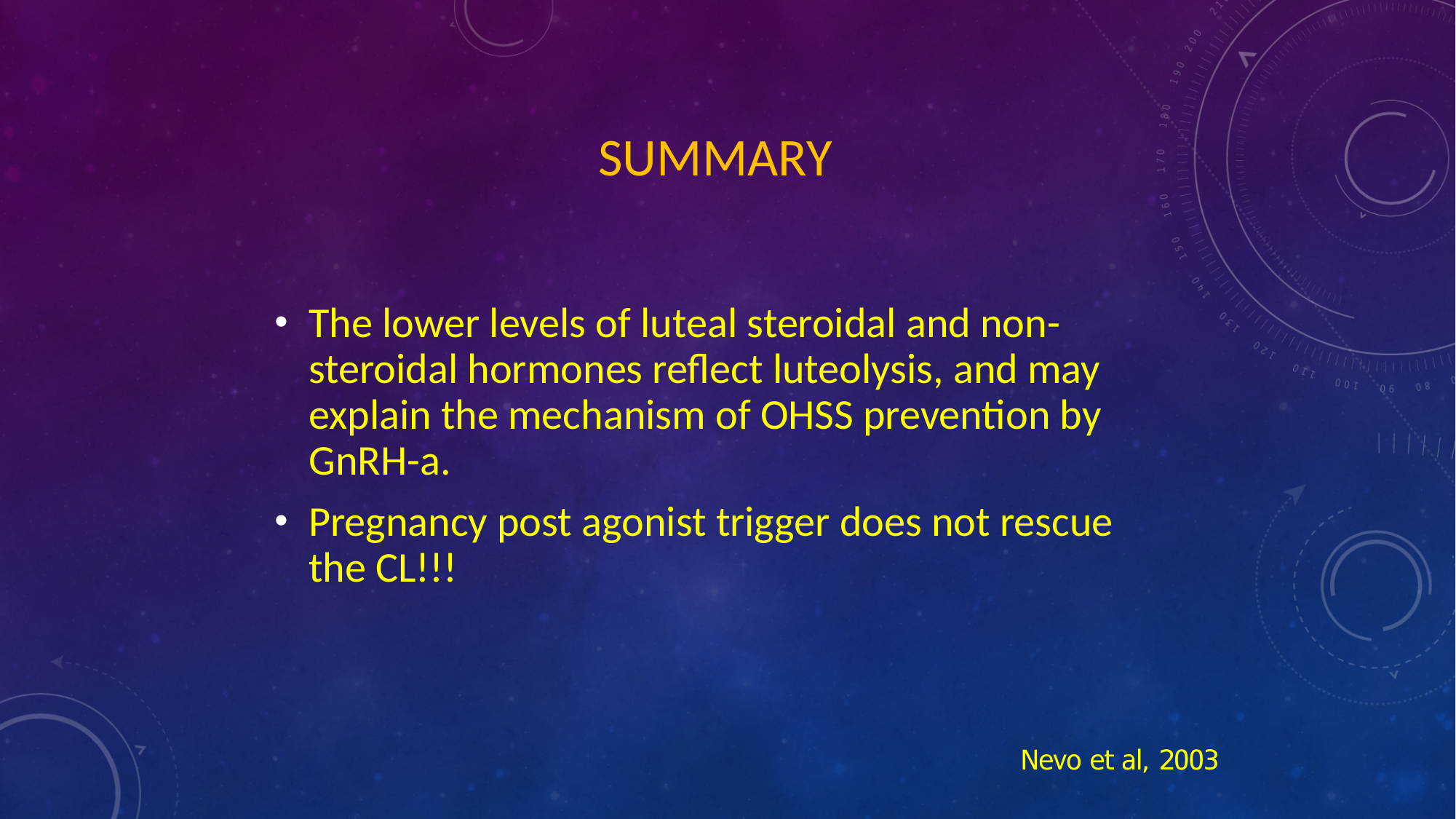

# Summary
The lower levels of luteal steroidal and non-steroidal hormones reflect luteolysis, and may explain the mechanism of OHSS prevention by GnRH-a.
Pregnancy post agonist trigger does not rescue the CL!!!
Nevo et al, 2003